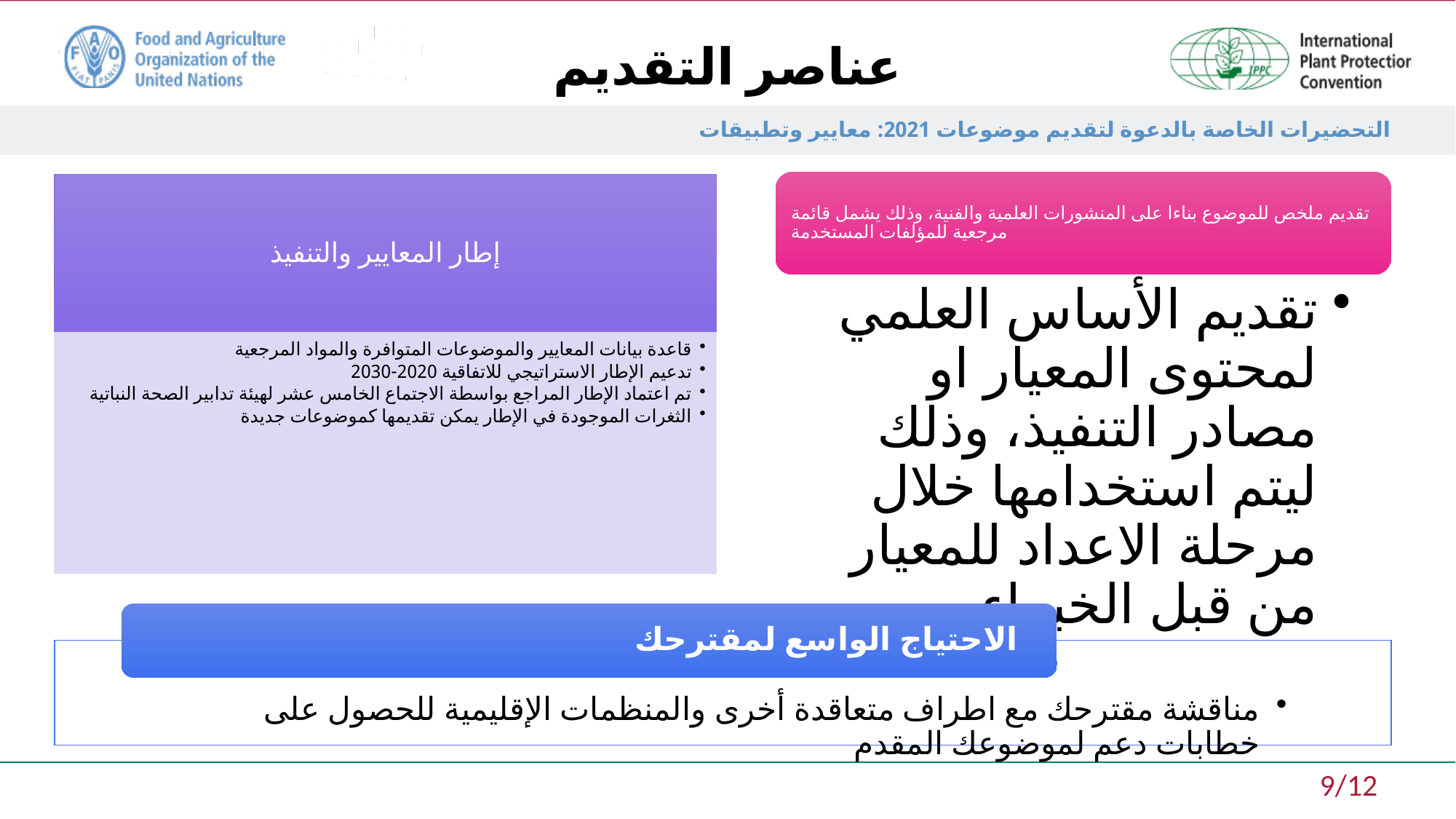

# عناصر التقديم
تقديم ملخص للموضوع بناءا على المنشورات العلمية والفنية، وذلك يشمل قائمة مرجعية للمؤلفات المستخدمة
تقديم الأساس العلمي لمحتوى المعيار او مصادر التنفيذ، وذلك ليتم استخدامها خلال مرحلة الاعداد للمعيار من قبل الخبراء
إطار المعايير والتنفيذ
قاعدة بيانات المعايير والموضوعات المتوافرة والمواد المرجعية
تدعيم الإطار الاستراتيجي للاتفاقية 2020-2030
تم اعتماد الإطار المراجع بواسطة الاجتماع الخامس عشر لهيئة تدابير الصحة النباتية
الثغرات الموجودة في الإطار يمكن تقديمها كموضوعات جديدة
مناقشة مقترحك مع اطراف متعاقدة أخرى والمنظمات الإقليمية للحصول على خطابات دعم لموضوعك المقدم
الاحتياج الواسع لمقترحك